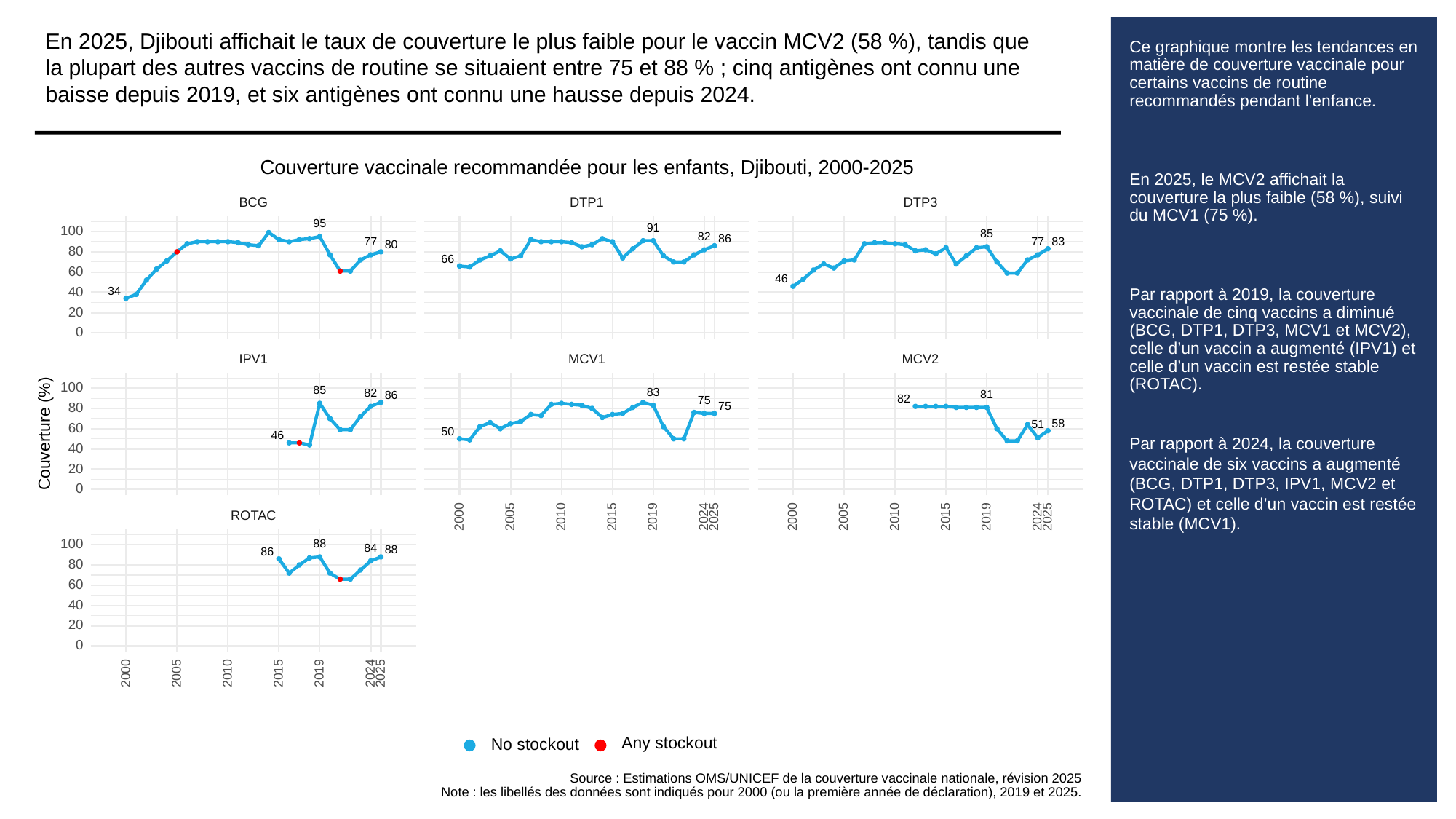

En 2025, Djibouti affichait le taux de couverture le plus faible pour le vaccin MCV2 (58 %), tandis que la plupart des autres vaccins de routine se situaient entre 75 et 88 % ; cinq antigènes ont connu une baisse depuis 2019, et six antigènes ont connu une hausse depuis 2024.
# Ce graphique montre les tendances en matière de couverture vaccinale pour certains vaccins de routine recommandés pendant l'enfance.

En 2025, le MCV2 affichait la couverture la plus faible (58 %), suivi du MCV1 (75 %).

Par rapport à 2019, la couverture vaccinale de cinq vaccins a diminué (BCG, DTP1, DTP3, MCV1 et MCV2), celle d’un vaccin a augmenté (IPV1) et celle d’un vaccin est restée stable (ROTAC).

Par rapport à 2024, la couverture vaccinale de six vaccins a augmenté (BCG, DTP1, DTP3, IPV1, MCV2 et ROTAC) et celle d’un vaccin est restée stable (MCV1).

Couverture vaccinale recommandée pour les enfants, Djibouti, 2000-2025
BCG
DTP3
DTP1

95

91
100
85

82

86

83
77
77

80

80

66

60

46

40
34

20

0

MCV1
MCV2
IPV1

100
85

83
82
81
86
82
75

75

80

58

51

60

Couverture (%)

50

46

40

20

0

ROTAC
2000
2005
2010
2015
2019
2024
2025
2000
2005
2010
2015
2019
2024
2025

100
88
84

88
86

80

60

40

20

0

2000
2005
2010
2015
2019
2024
2025
Any stockout
No stockout

Source : Estimations OMS/UNICEF de la couverture vaccinale nationale, révision 2025
Note : les libellés des données sont indiqués pour 2000 (ou la première année de déclaration), 2019 et 2025.